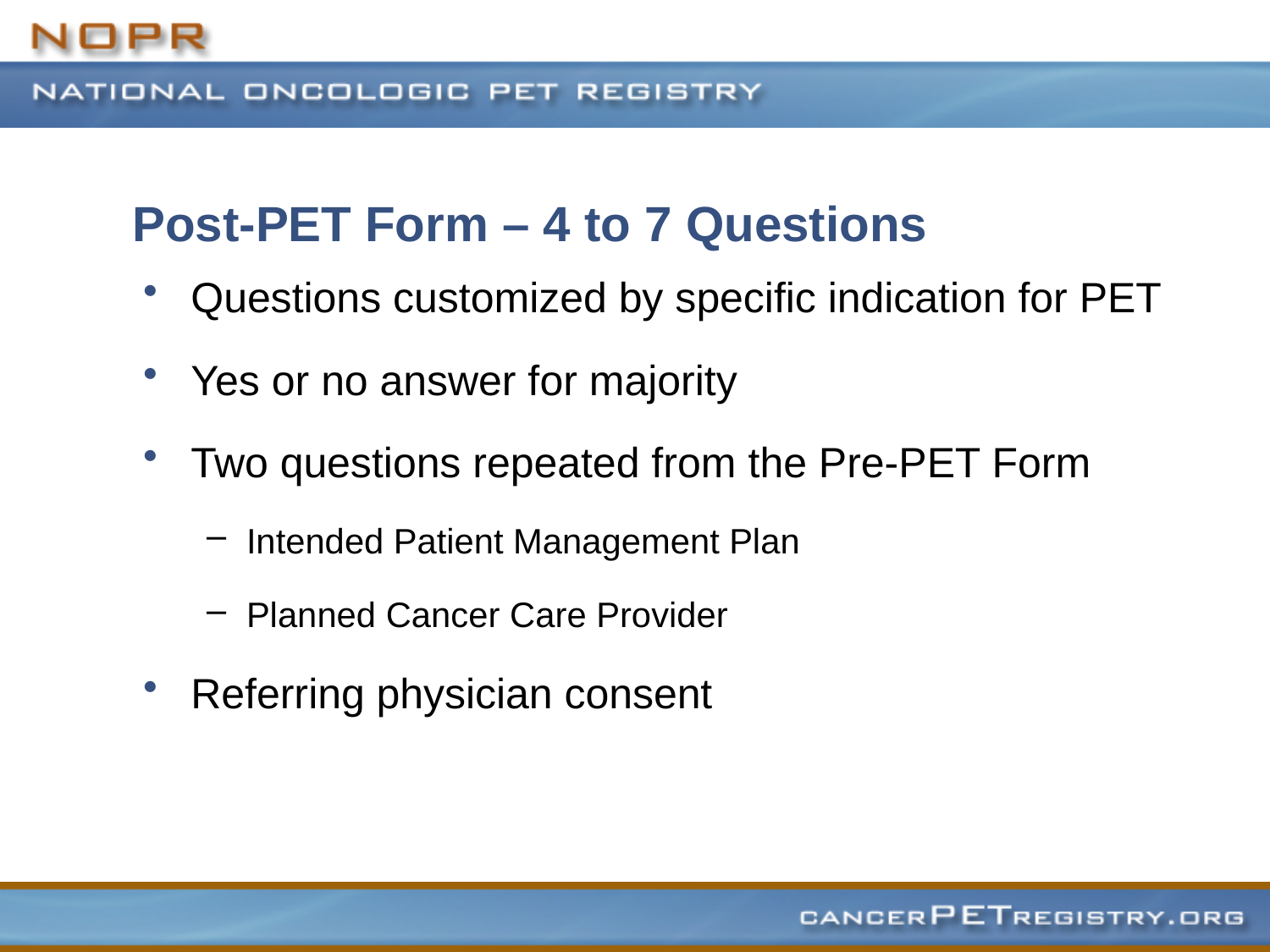

# Post-PET Form – 4 to 7 Questions
Questions customized by specific indication for PET
Yes or no answer for majority
Two questions repeated from the Pre-PET Form
Intended Patient Management Plan
Planned Cancer Care Provider
Referring physician consent